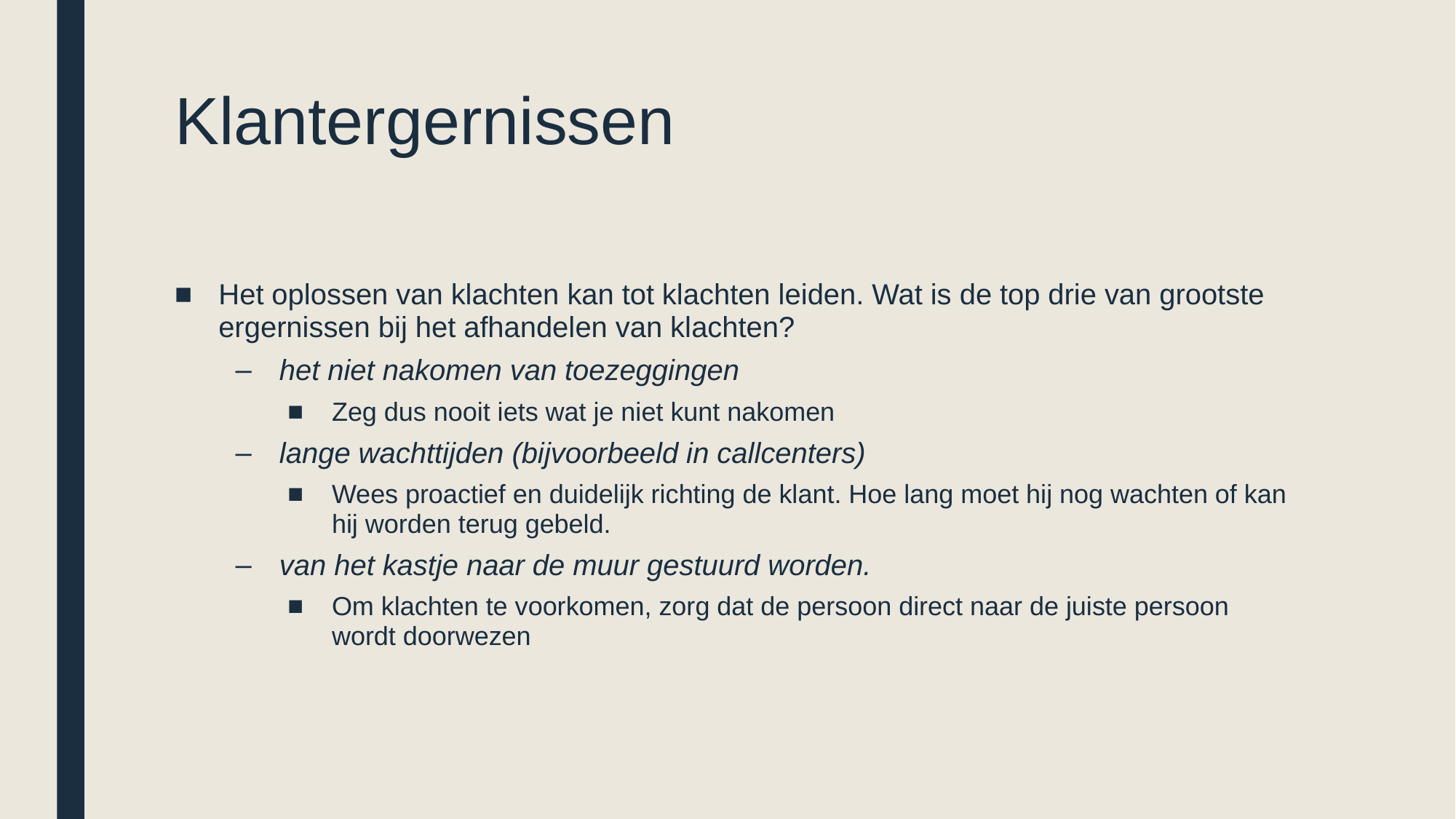

# Klantergernissen
Het oplossen van klachten kan tot klachten leiden. Wat is de top drie van grootste ergernissen bij het afhandelen van klachten?
het niet nakomen van toezeggingen
Zeg dus nooit iets wat je niet kunt nakomen
lange wachttijden (bijvoorbeeld in callcenters)
Wees proactief en duidelijk richting de klant. Hoe lang moet hij nog wachten of kan hij worden terug gebeld.
van het kastje naar de muur gestuurd worden.
Om klachten te voorkomen, zorg dat de persoon direct naar de juiste persoon wordt doorwezen